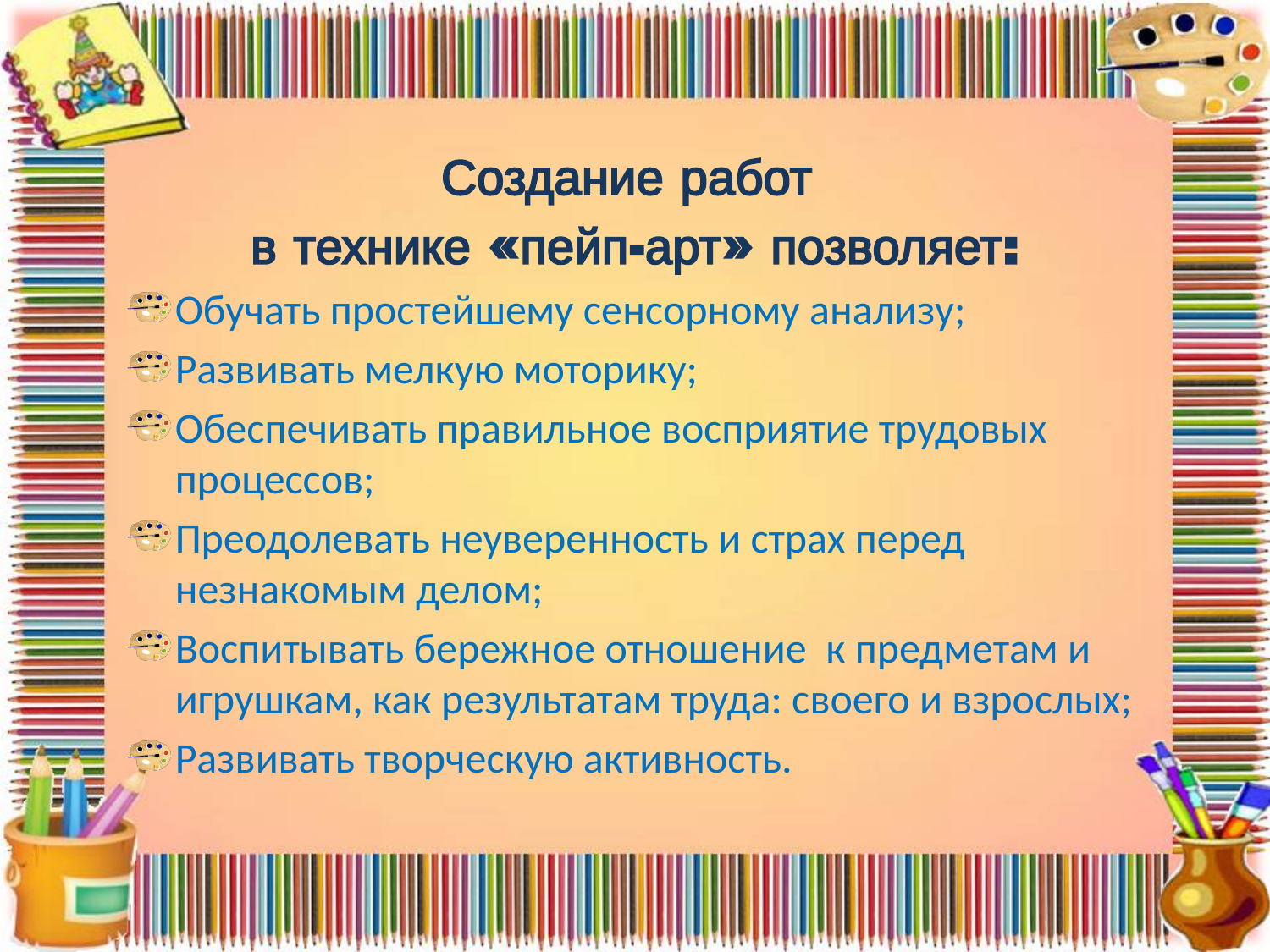

Создание работ
в технике «пейп-арт» позволяет:
Обучать простейшему сенсорному анализу;
Развивать мелкую моторику;
Обеспечивать правильное восприятие трудовых процессов;
Преодолевать неуверенность и страх перед незнакомым делом;
Воспитывать бережное отношение  к предметам и игрушкам, как результатам труда: своего и взрослых;
Развивать творческую активность.